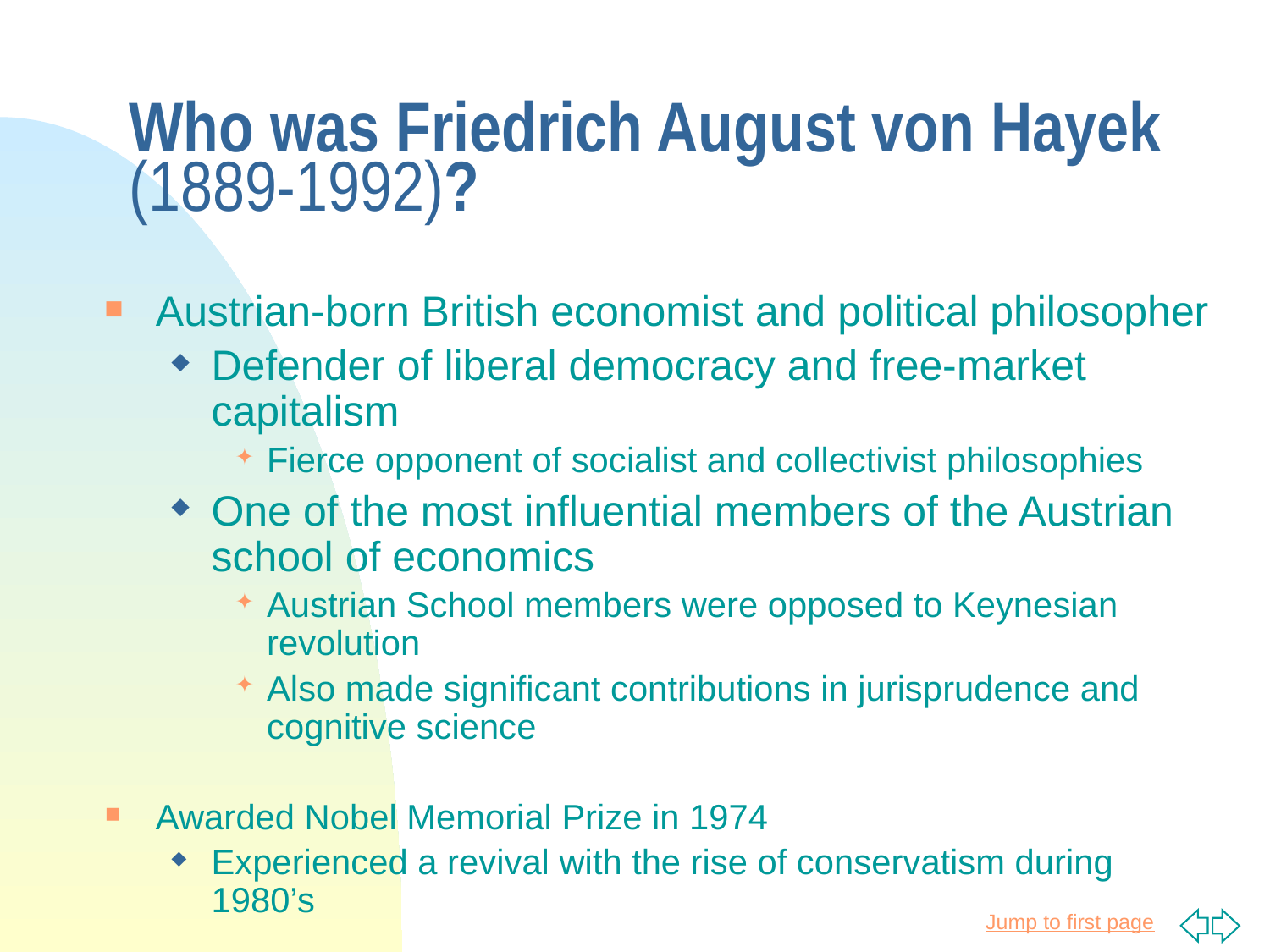

# Who was Friedrich August von Hayek (1889-1992)?

Austrian-born British economist and political philosopher
Defender of liberal democracy and free-market capitalism
Fierce opponent of socialist and collectivist philosophies
One of the most influential members of the Austrian school of economics
Austrian School members were opposed to Keynesian revolution
Also made significant contributions in jurisprudence and cognitive science

Awarded Nobel Memorial Prize in 1974
Experienced a revival with the rise of conservatism during 1980’s